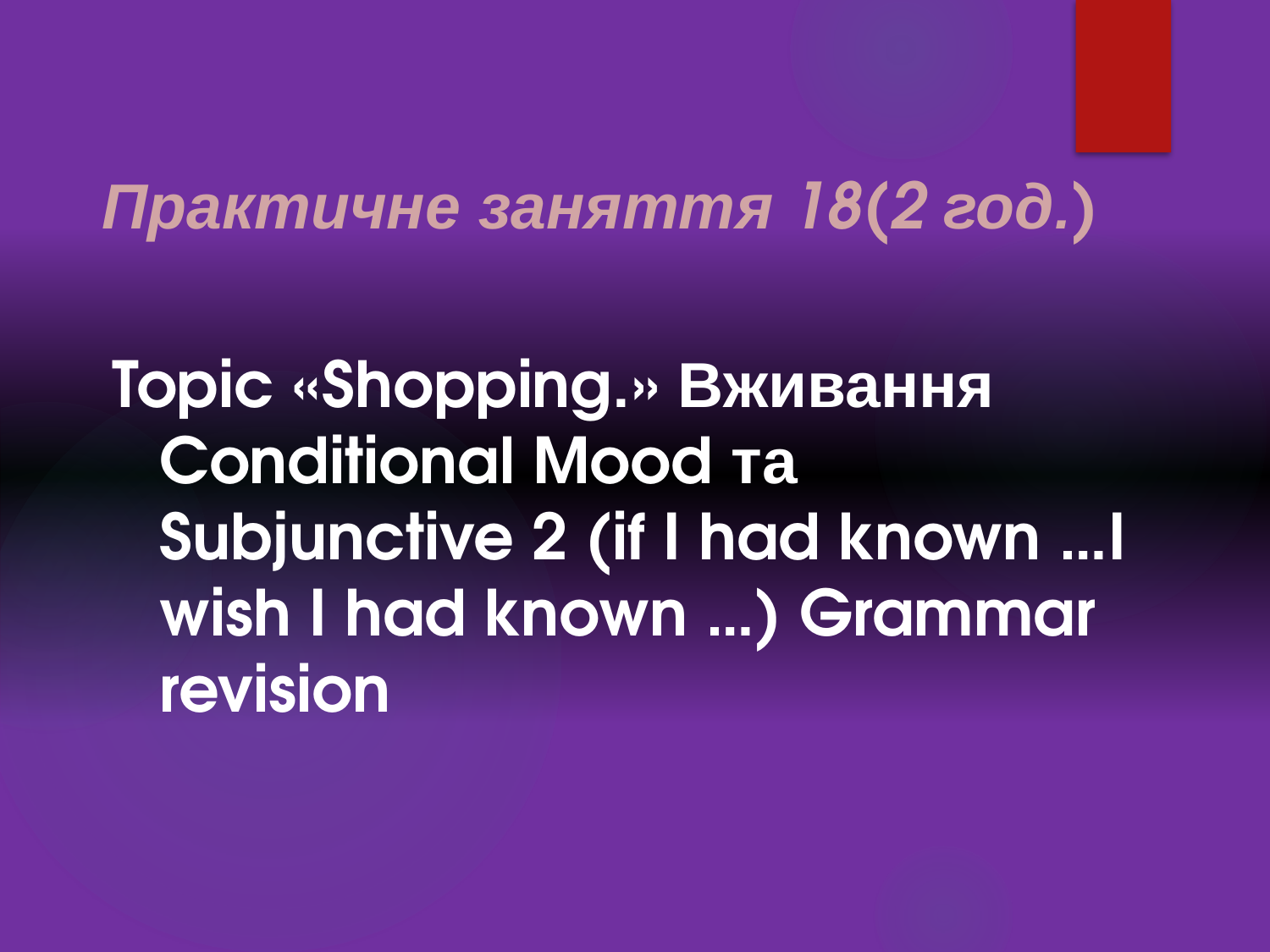

# Практичне заняття 18(2 год.)
Topic «Shopping.» Вживання Conditional Mood та Subjunctive 2 (if I had known …I wish I had known …) Grammar revision